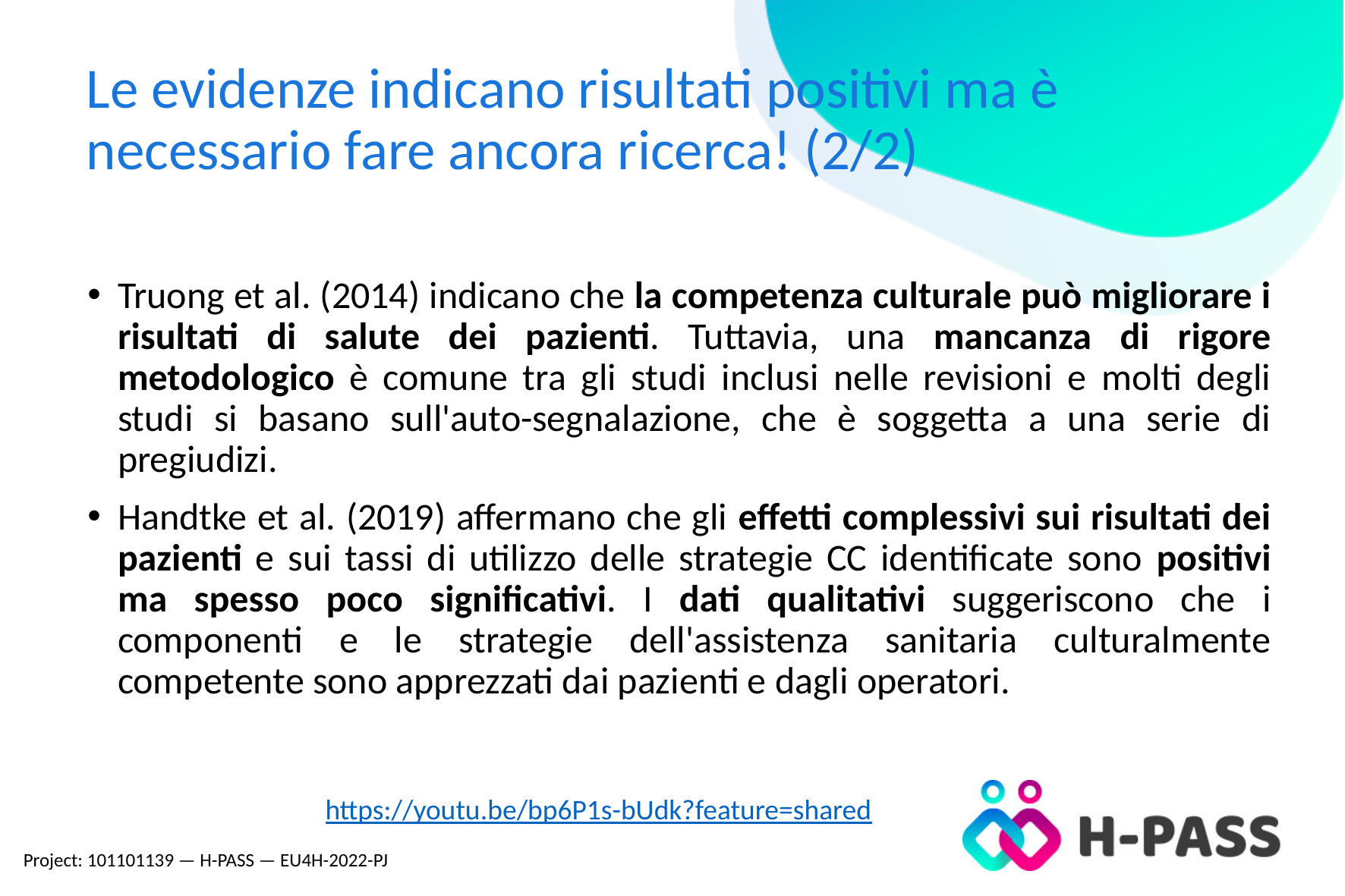

# Le evidenze indicano risultati positivi ma è necessario fare ancora ricerca! (2/2)
Truong et al. (2014) indicano che la competenza culturale può migliorare i risultati di salute dei pazienti. Tuttavia, una mancanza di rigore metodologico è comune tra gli studi inclusi nelle revisioni e molti degli studi si basano sull'auto-segnalazione, che è soggetta a una serie di pregiudizi.
Handtke et al. (2019) affermano che gli effetti complessivi sui risultati dei pazienti e sui tassi di utilizzo delle strategie CC identificate sono positivi ma spesso poco significativi. I dati qualitativi suggeriscono che i componenti e le strategie dell'assistenza sanitaria culturalmente competente sono apprezzati dai pazienti e dagli operatori.
https://youtu.be/bp6P1s-bUdk?feature=shared
Project: 101101139 — H-PASS — EU4H-2022-PJ